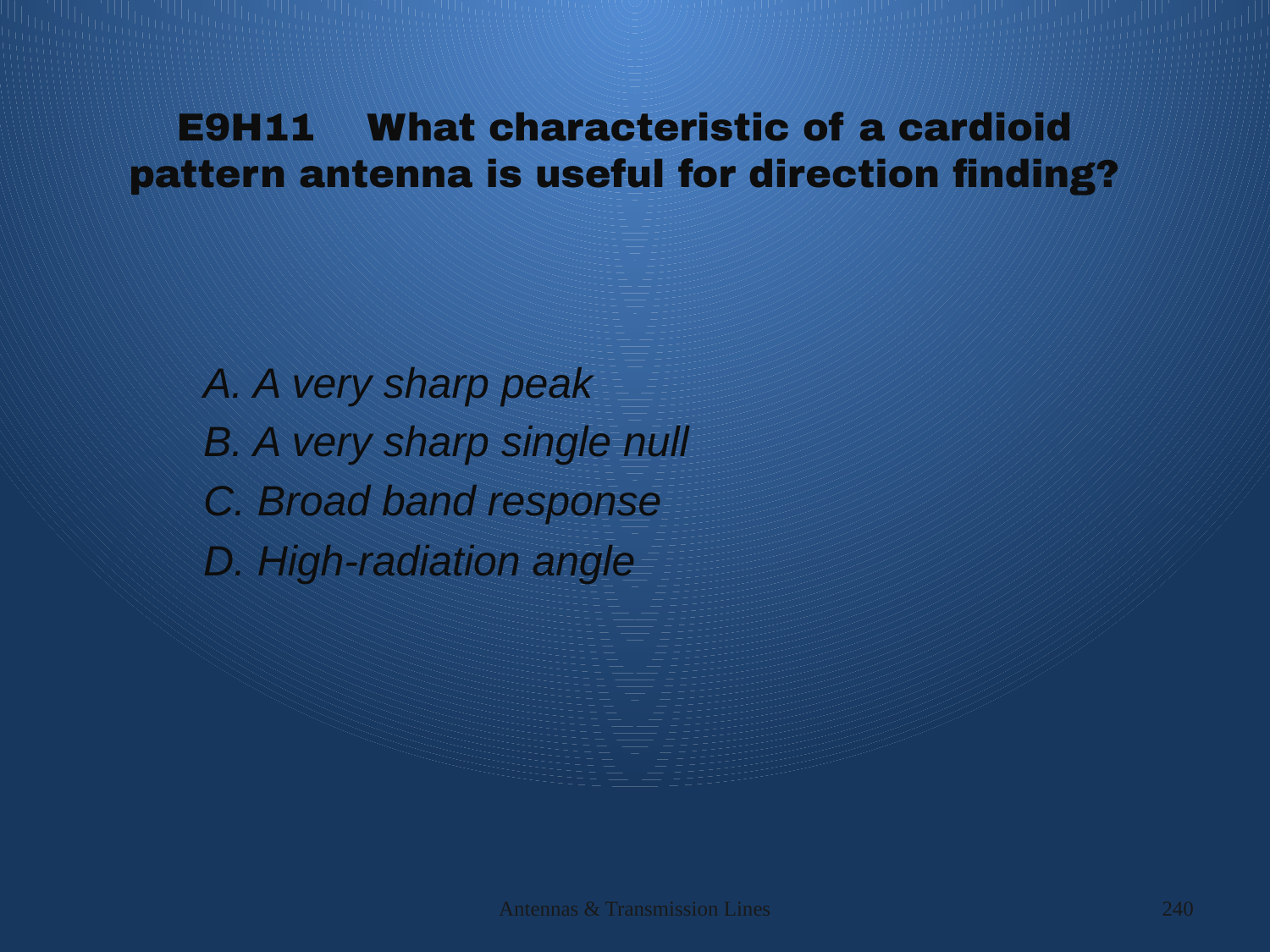

# E9H11    What characteristic of a cardioid pattern antenna is useful for direction finding?
A. A very sharp peak
B. A very sharp single null
C. Broad band response
D. High-radiation angle
Antennas & Transmission Lines
240